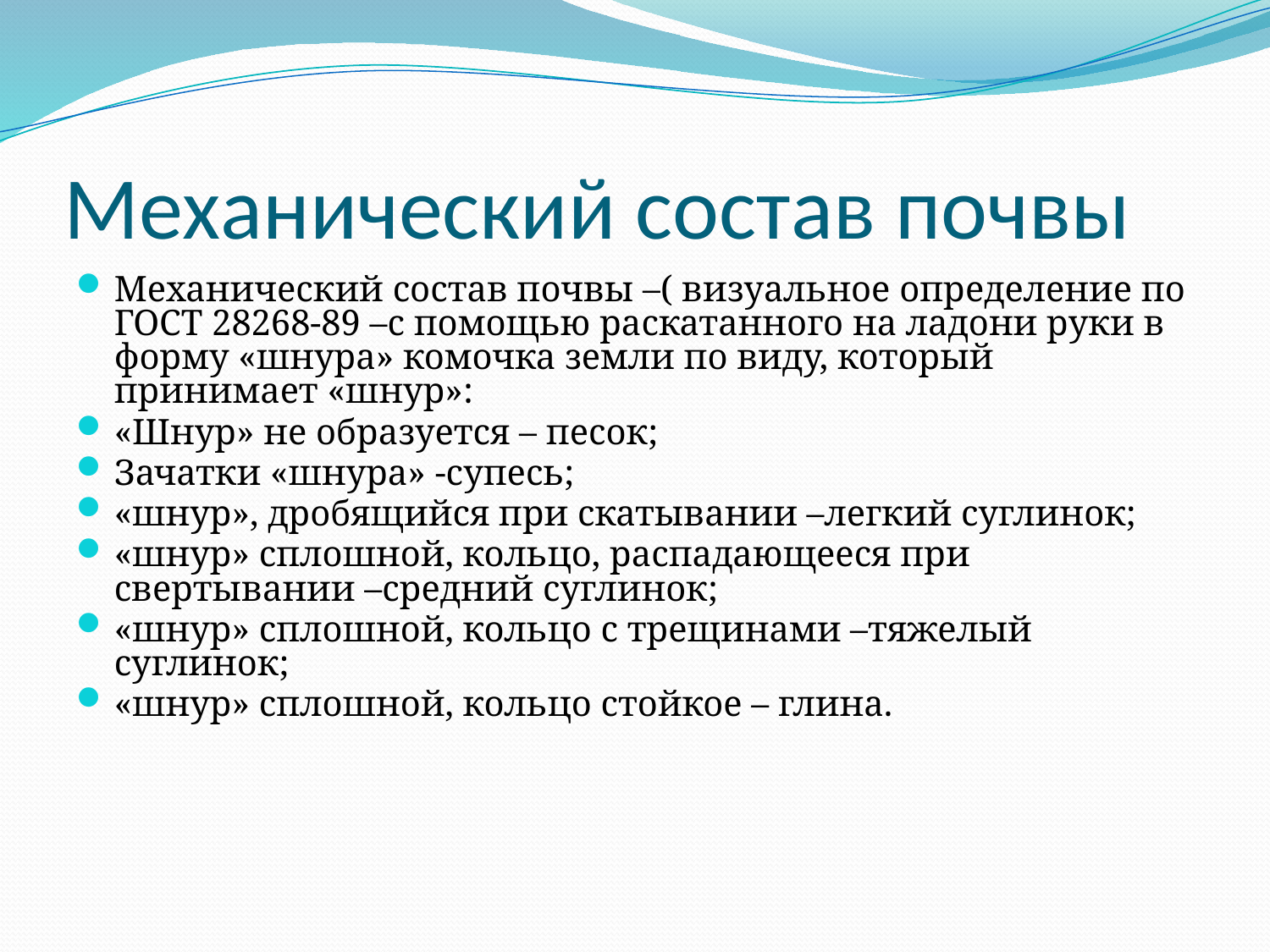

# Механический состав почвы
Механический состав почвы –( визуальное определение по ГОСТ 28268-89 –с помощью раскатанного на ладони руки в форму «шнура» комочка земли по виду, который принимает «шнур»:
«Шнур» не образуется – песок;
Зачатки «шнура» -супесь;
«шнур», дробящийся при скатывании –легкий суглинок;
«шнур» сплошной, кольцо, распадающееся при свертывании –средний суглинок;
«шнур» сплошной, кольцо с трещинами –тяжелый суглинок;
«шнур» сплошной, кольцо стойкое – глина.